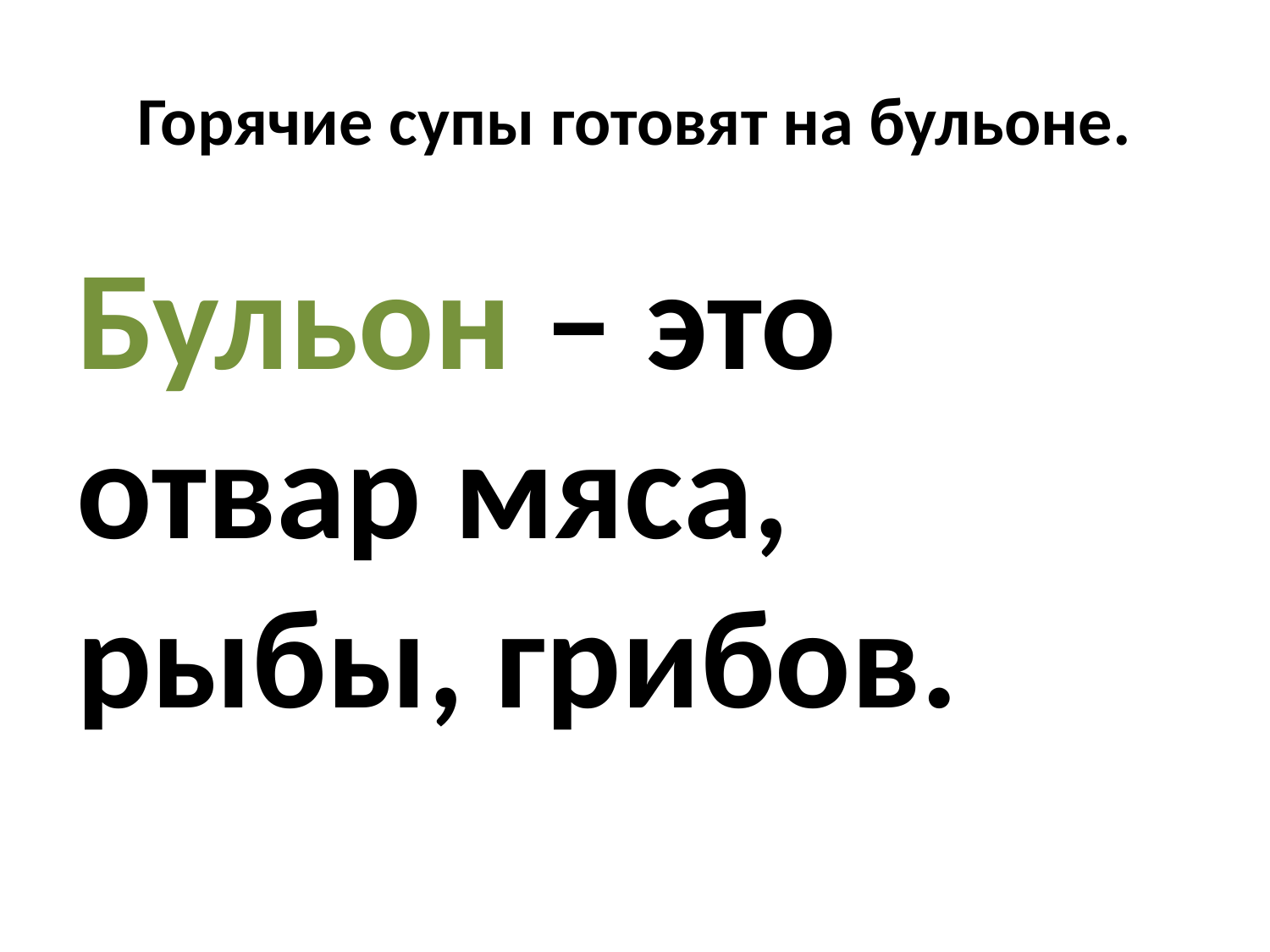

# Горячие супы готовят на бульоне.
Бульон – это отвар мяса, рыбы, грибов.